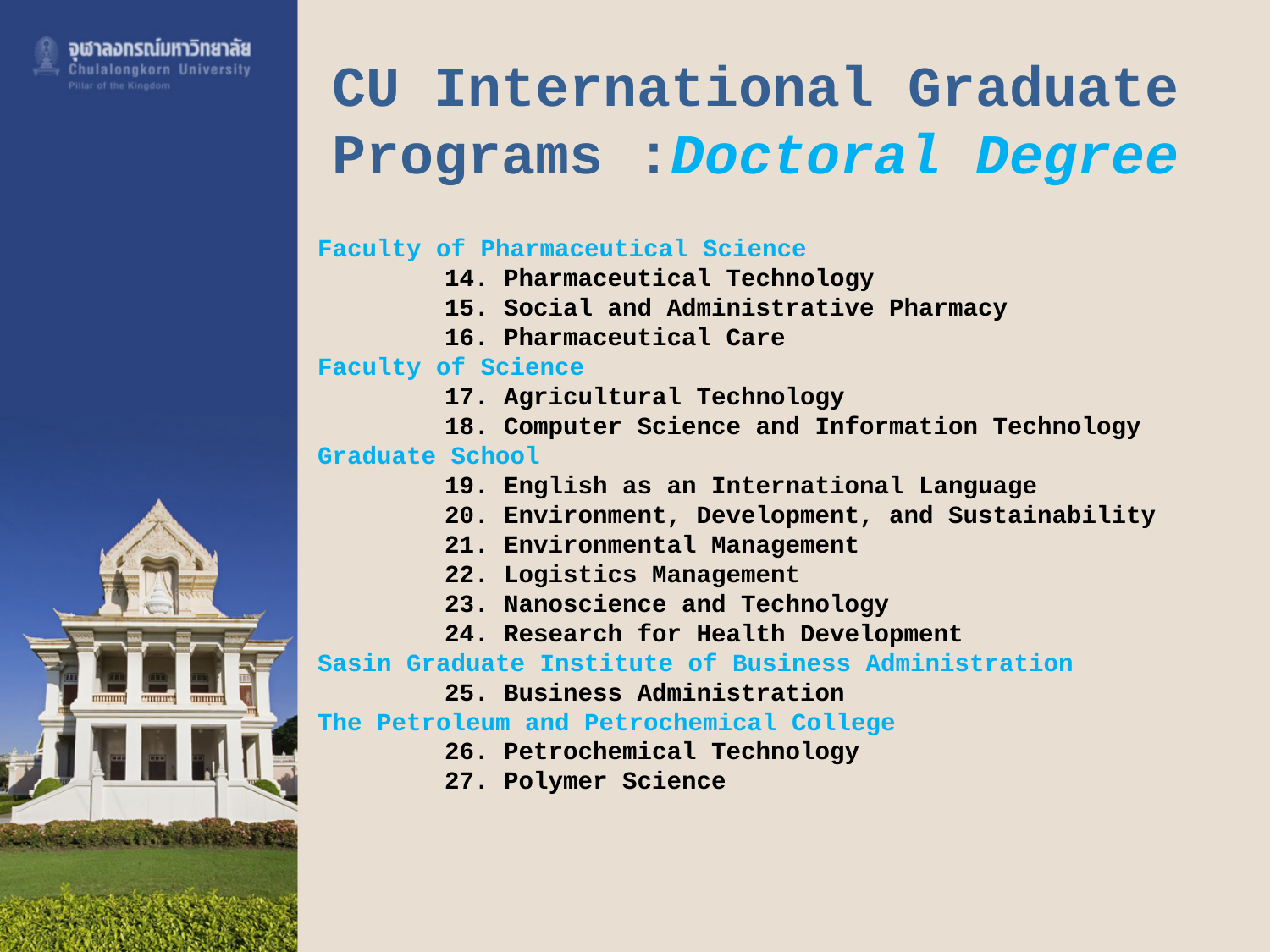

# CU International Graduate Programs :Doctoral Degree
Faculty of Pharmaceutical Science
	14. Pharmaceutical Technology
	15. Social and Administrative Pharmacy
	16. Pharmaceutical Care
Faculty of Science
 	17. Agricultural Technology
	18. Computer Science and Information Technology
Graduate School
	19. English as an International Language
	20. Environment, Development, and Sustainability
	21. Environmental Management
	22. Logistics Management
	23. Nanoscience and Technology
	24. Research for Health Development
Sasin Graduate Institute of Business Administration
	25. Business Administration
The Petroleum and Petrochemical College
	26. Petrochemical Technology
	27. Polymer Science